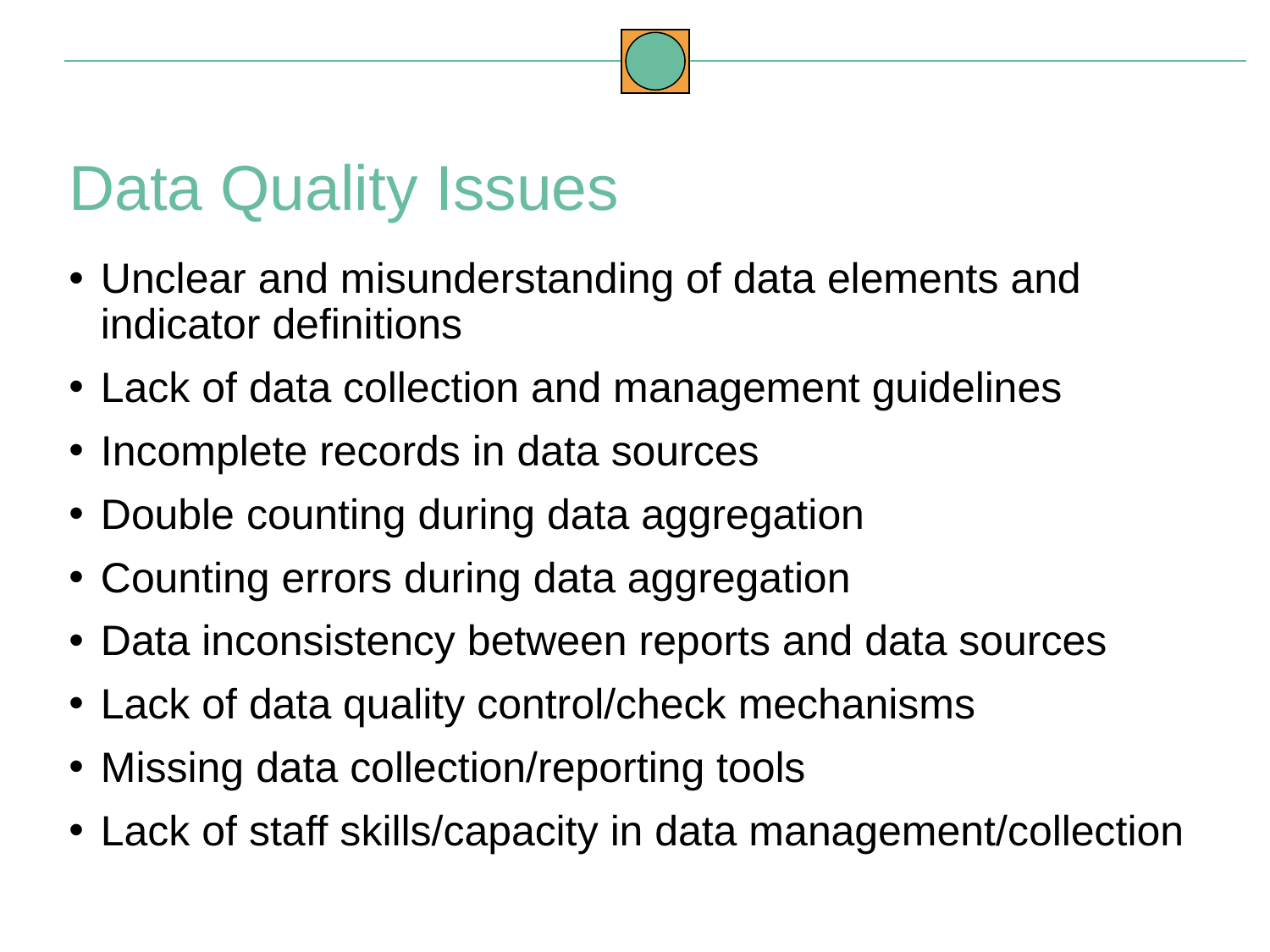

Data Quality Issues
Unclear and misunderstanding of data elements and indicator definitions
Lack of data collection and management guidelines
Incomplete records in data sources
Double counting during data aggregation
Counting errors during data aggregation
Data inconsistency between reports and data sources
Lack of data quality control/check mechanisms
Missing data collection/reporting tools
Lack of staff skills/capacity in data management/collection